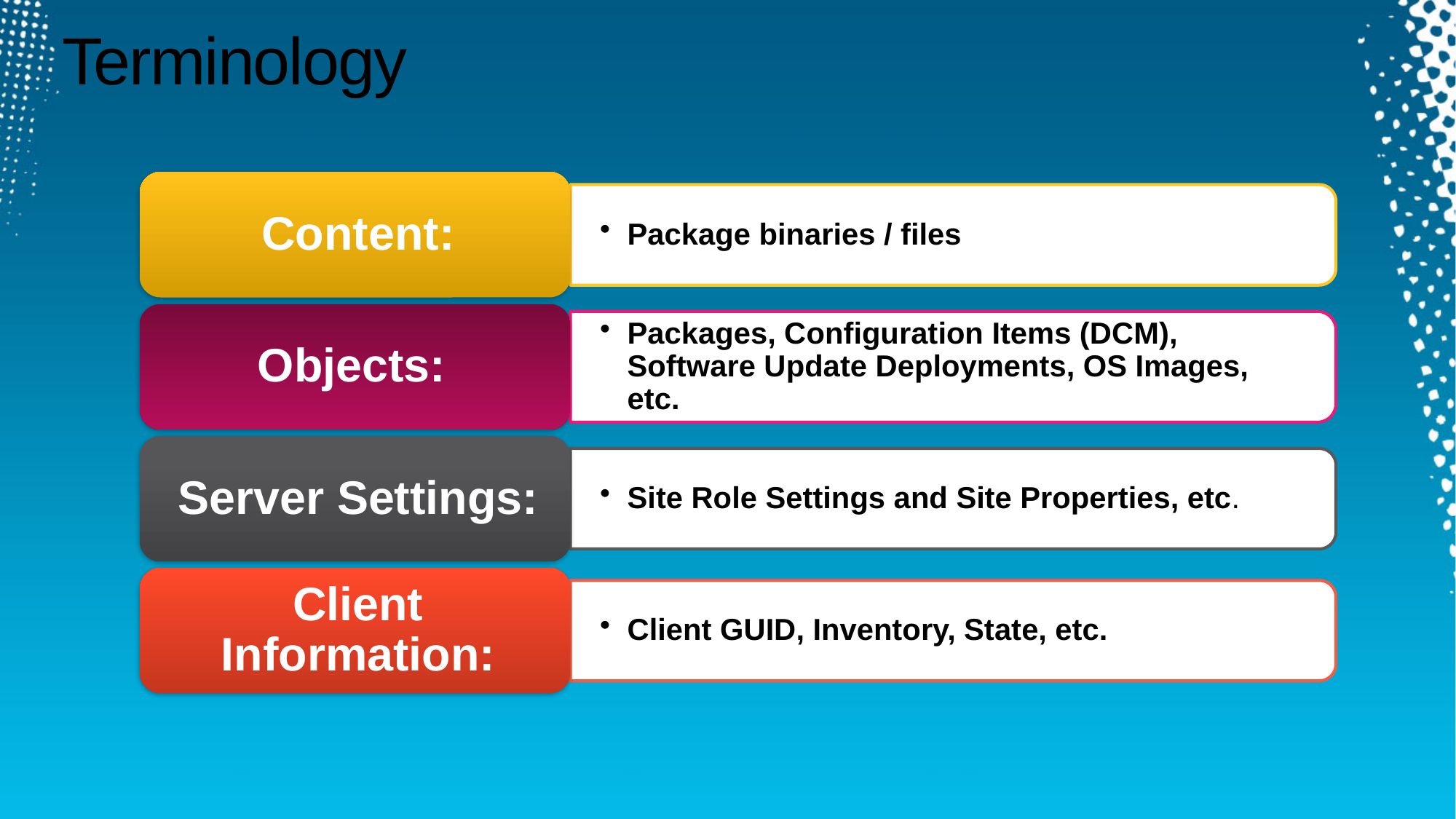

# Terminology
Package binaries / files
Content:
Packages, Configuration Items (DCM), Software Update Deployments, OS Images, etc.
Objects:
Site Role Settings and Site Properties, etc.
Server Settings:
Client GUID, Inventory, State, etc.
Client Information: